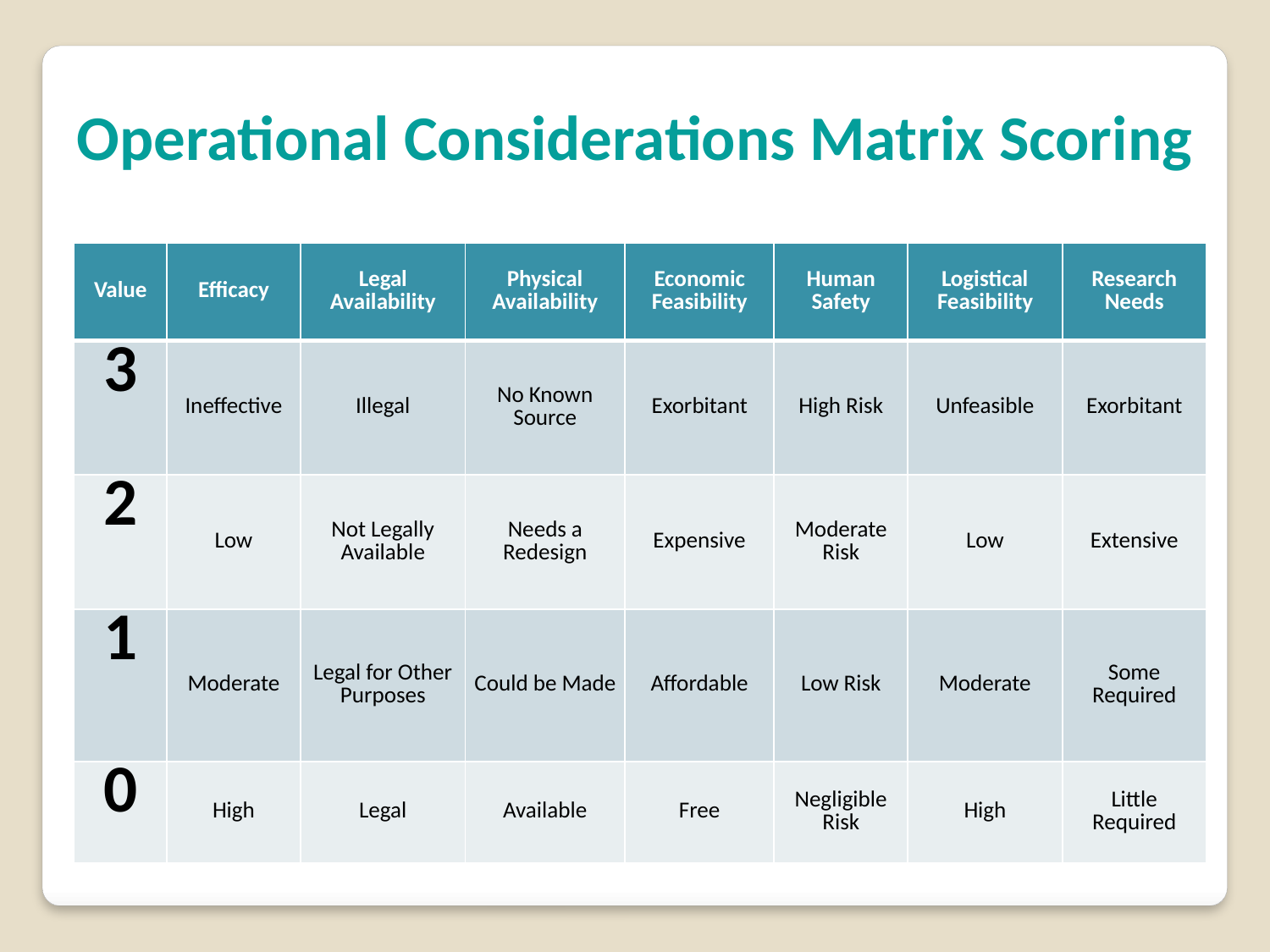

Operational Considerations Matrix Scoring

| Value | Efficacy | Legal Availability | Physical Availability | Economic Feasibility | Human Safety | Logistical Feasibility | Research Needs |
| --- | --- | --- | --- | --- | --- | --- | --- |
| 3 | Ineffective | Illegal | No Known Source | Exorbitant | High Risk | Unfeasible | Exorbitant |
| 2 | Low | Not Legally Available | Needs a Redesign | Expensive | Moderate Risk | Low | Extensive |
| 1 | Moderate | Legal for Other Purposes | Could be Made | Affordable | Low Risk | Moderate | Some Required |
| 0 | High | Legal | Available | Free | Negligible Risk | High | Little Required |